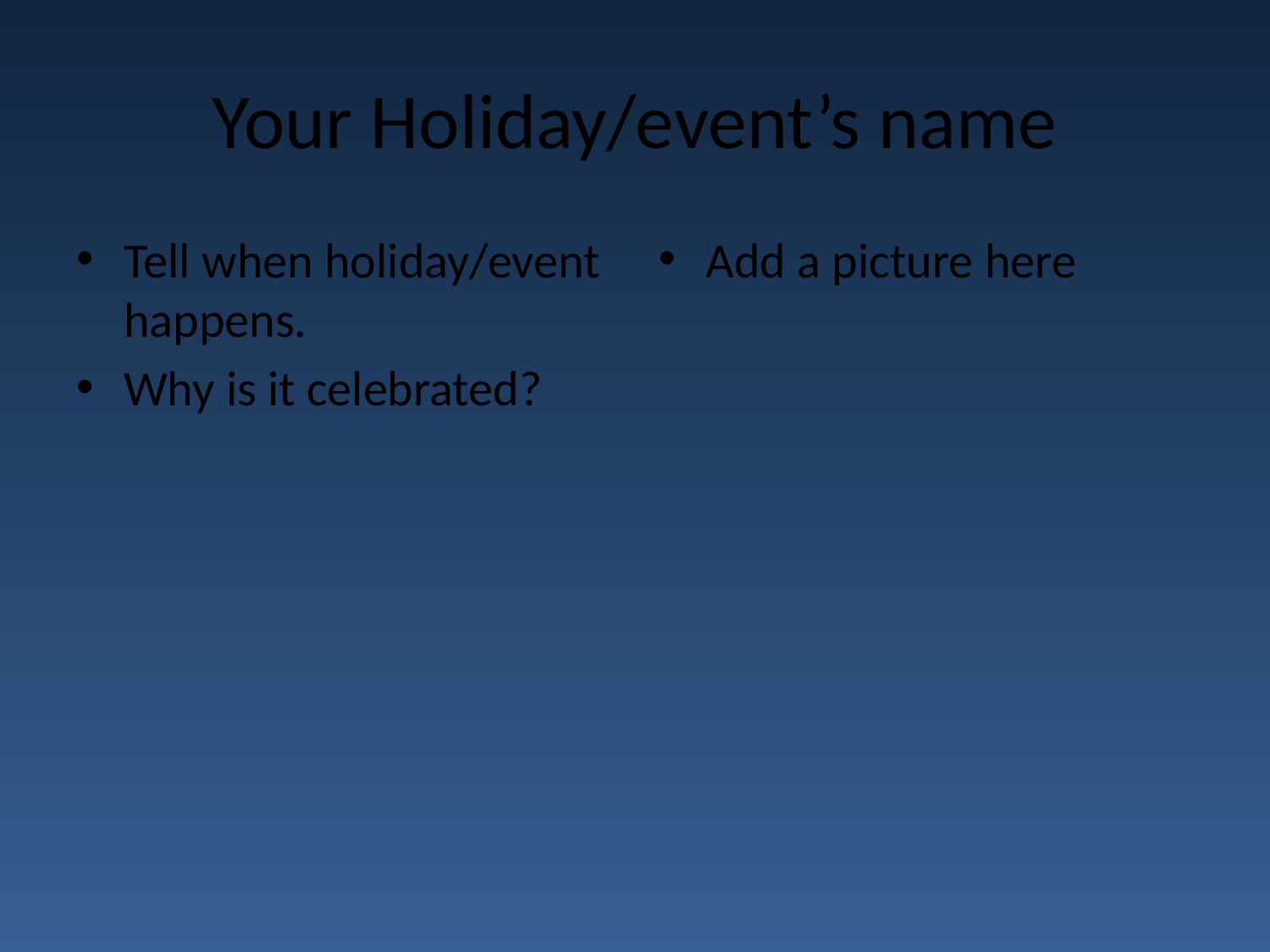

# Your Holiday/event’s name
Tell when holiday/event happens.
Why is it celebrated?

Add a picture here